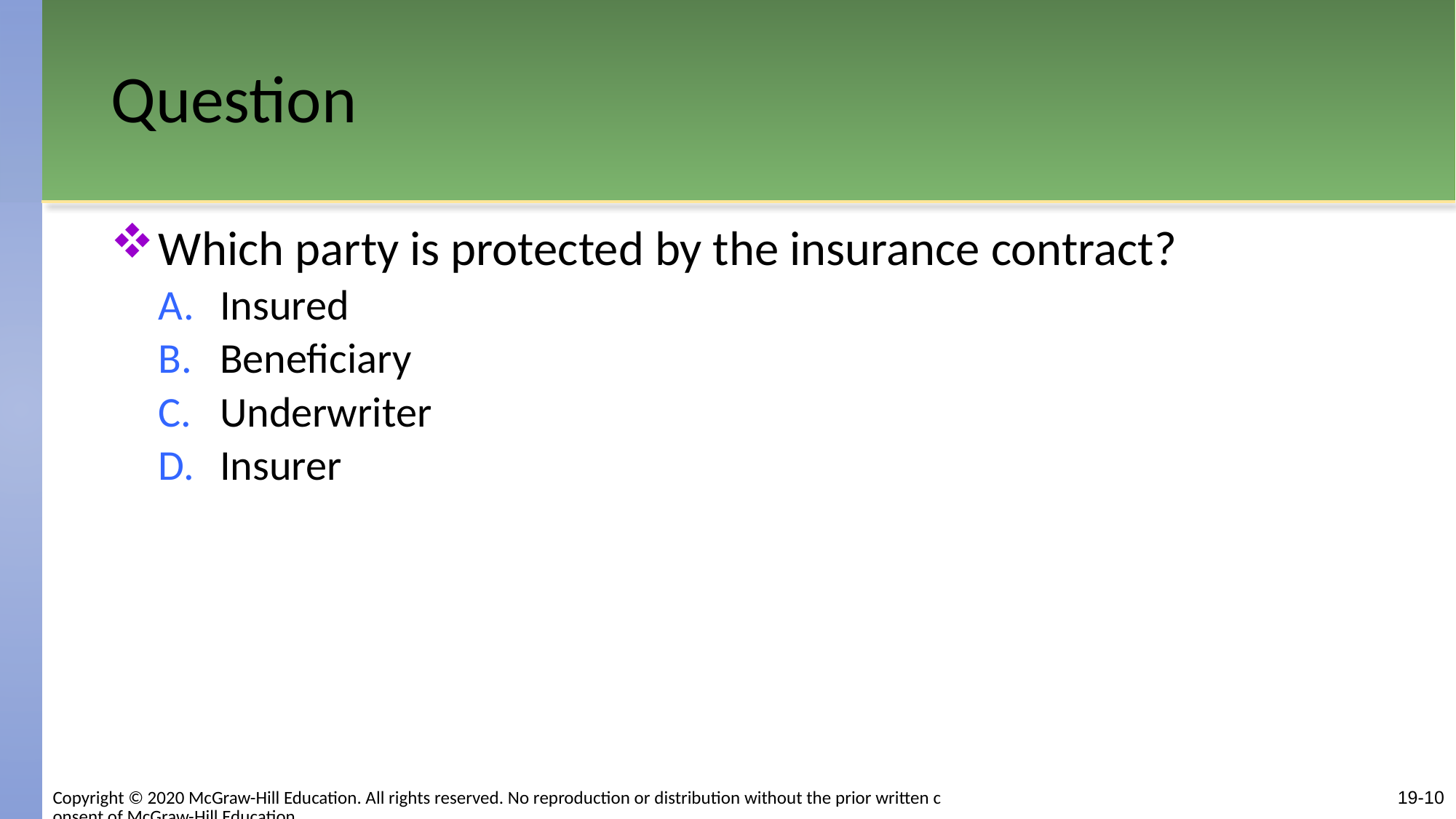

# Question
Which party is protected by the insurance contract?
Insured
Beneficiary
Underwriter
Insurer
Copyright © 2020 McGraw-Hill Education. All rights reserved. No reproduction or distribution without the prior written consent of McGraw-Hill Education.
19-10